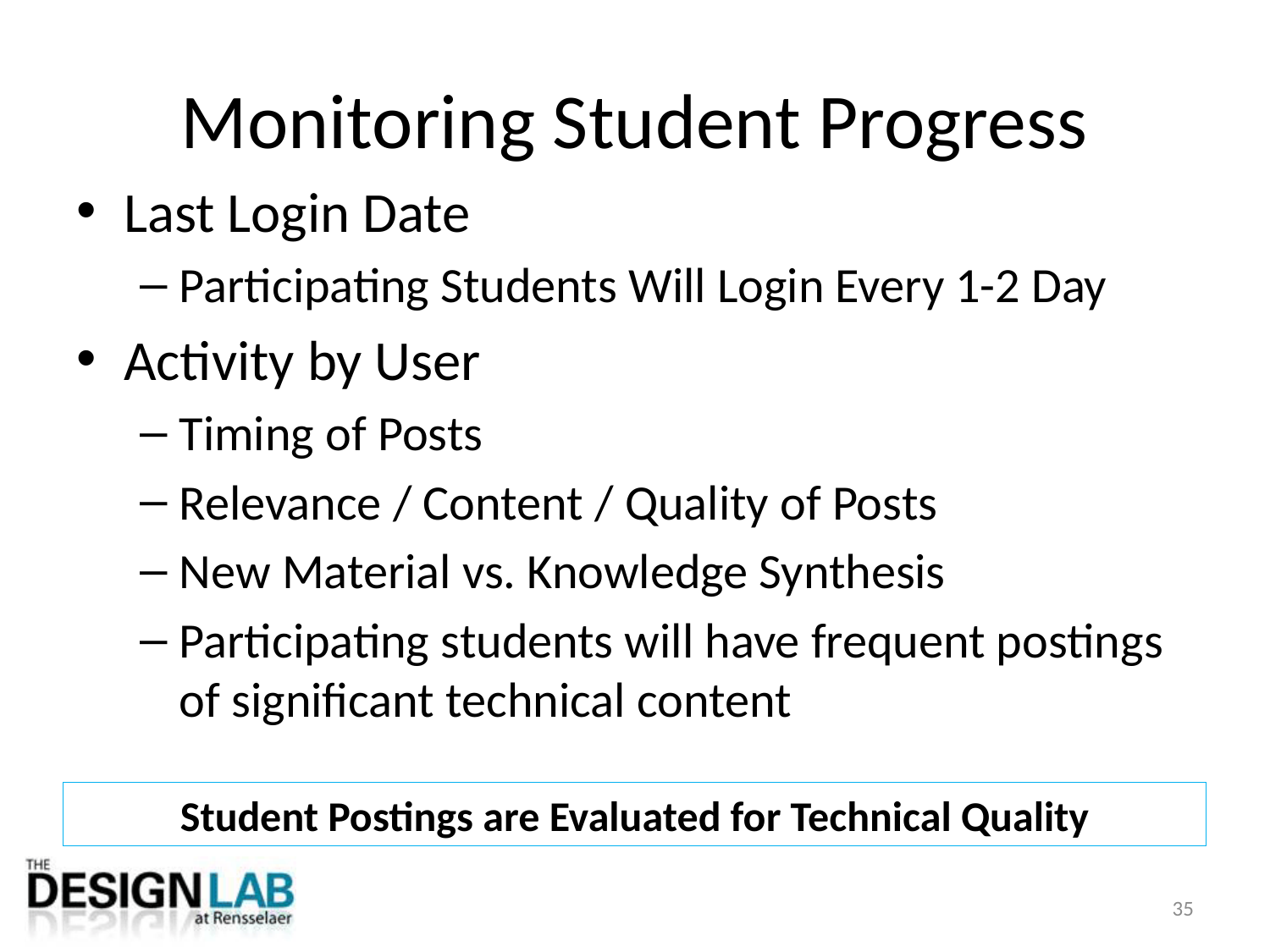

# Monitoring Student Progress
Last Login Date
Participating Students Will Login Every 1-2 Day
Activity by User
Timing of Posts
Relevance / Content / Quality of Posts
New Material vs. Knowledge Synthesis
Participating students will have frequent postings of significant technical content
Student Postings are Evaluated for Technical Quality
35